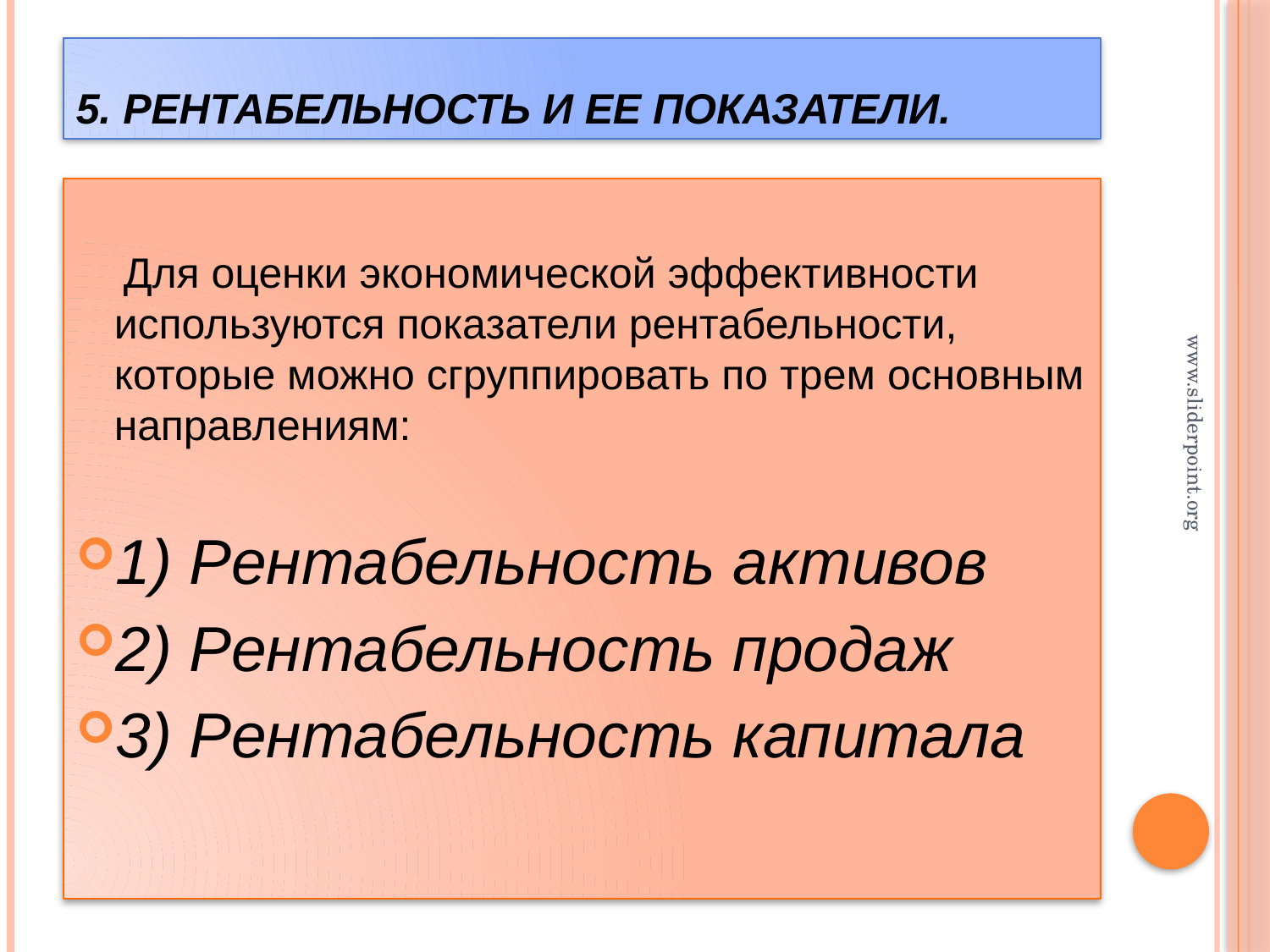

# 5. Рентабельность и ее показатели.

    Для оценки экономической эффективности используются показатели рентабельности, которые можно сгруппировать по трем основным направлениям:

1) Рентабельность активов
2) Рентабельность продаж
3) Рентабельность капитала
www.sliderpoint.org